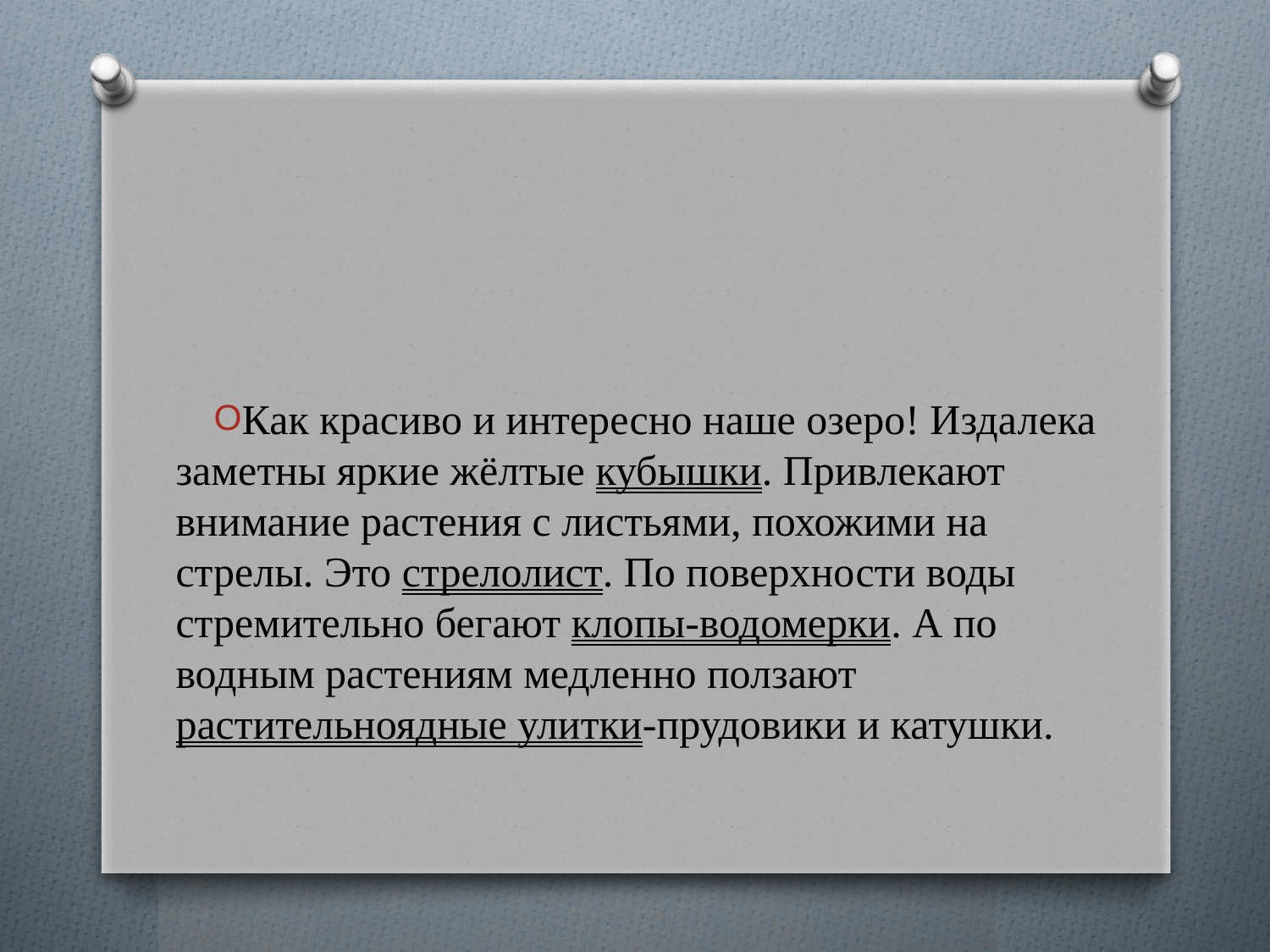

Как красиво и интересно наше озеро! Издалека заметны яркие жёлтые кубышки. Привлекают внимание растения с листьями, похожими на стрелы. Это стрелолист. По поверхности воды стремительно бегают клопы-водомерки. А по водным растениям медленно ползают растительноядные улитки-прудовики и катушки.